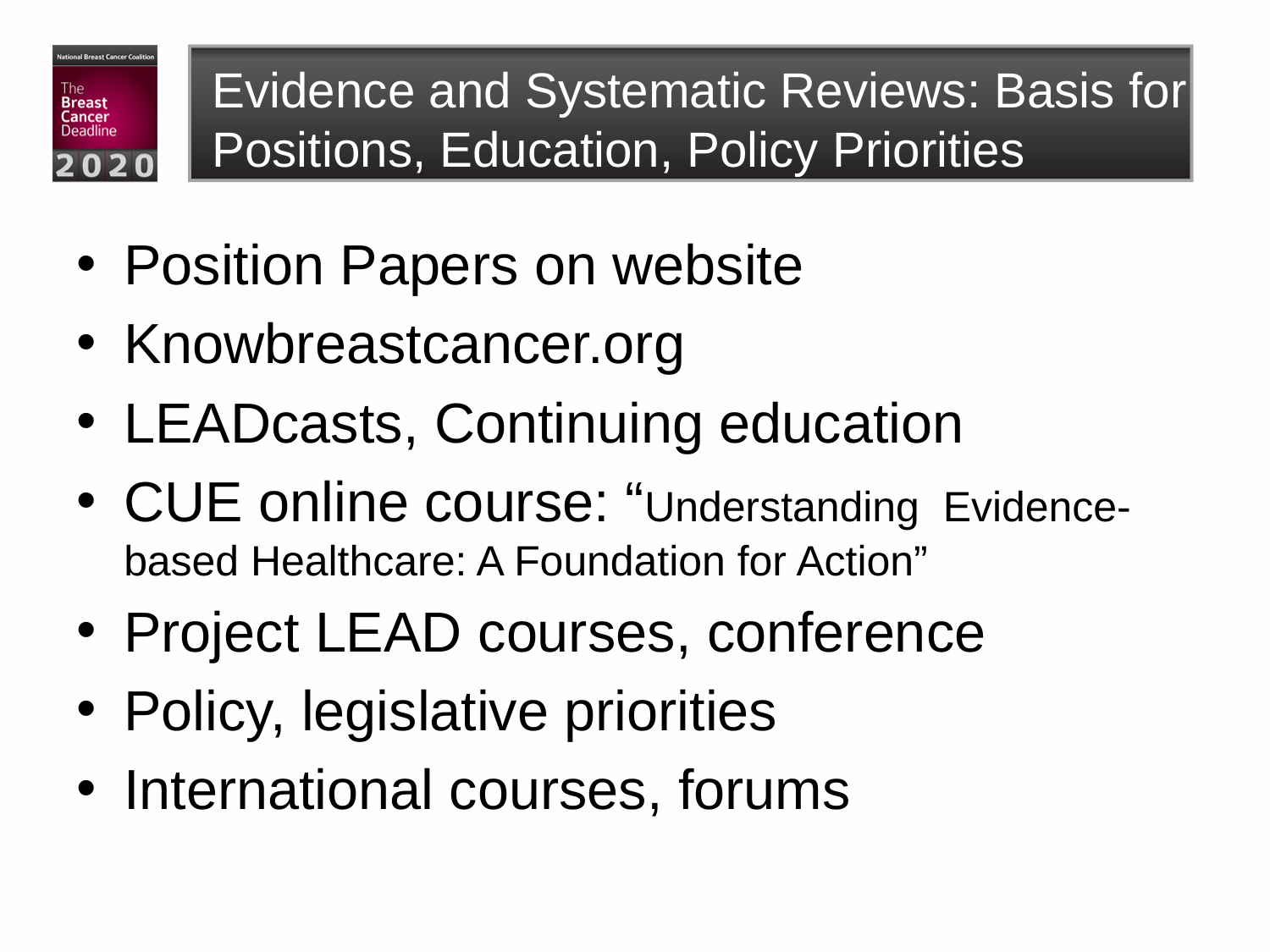

# Evidence and Systematic Reviews: Basis for Positions, Education, Policy Priorities
Position Papers on website
Knowbreastcancer.org
LEADcasts, Continuing education
CUE online course: “Understanding  Evidence-based Healthcare: A Foundation for Action”
Project LEAD courses, conference
Policy, legislative priorities
International courses, forums